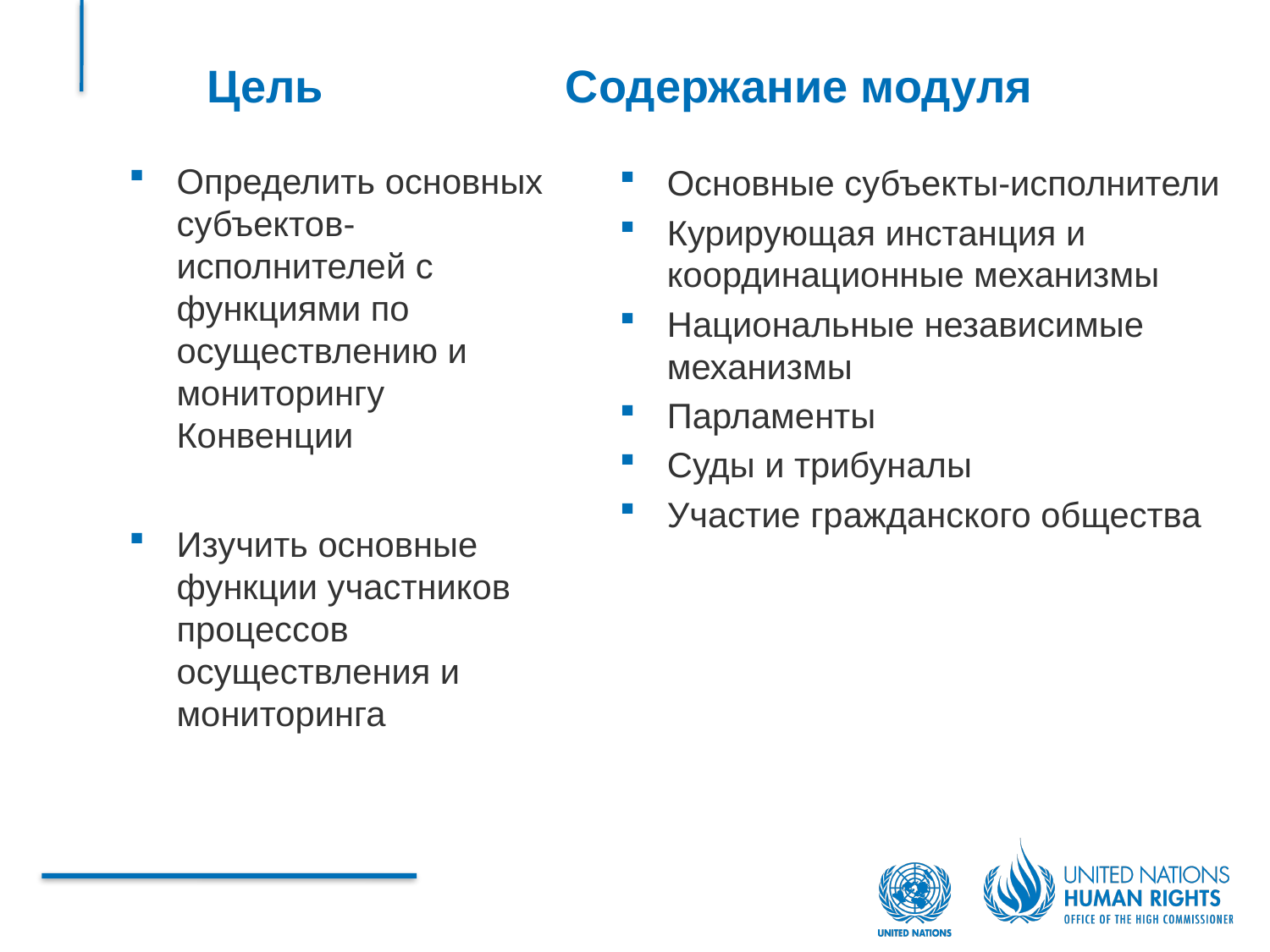

Цель
Содержание модуля
Определить основных субъектов-исполнителей с функциями по осуществлению и мониторингу Конвенции

Изучить основные функции участников процессов осуществления и мониторинга
Основные субъекты-исполнители
Курирующая инстанция и координационные механизмы
Национальные независимые механизмы
Парламенты
Суды и трибуналы
Участие гражданского общества